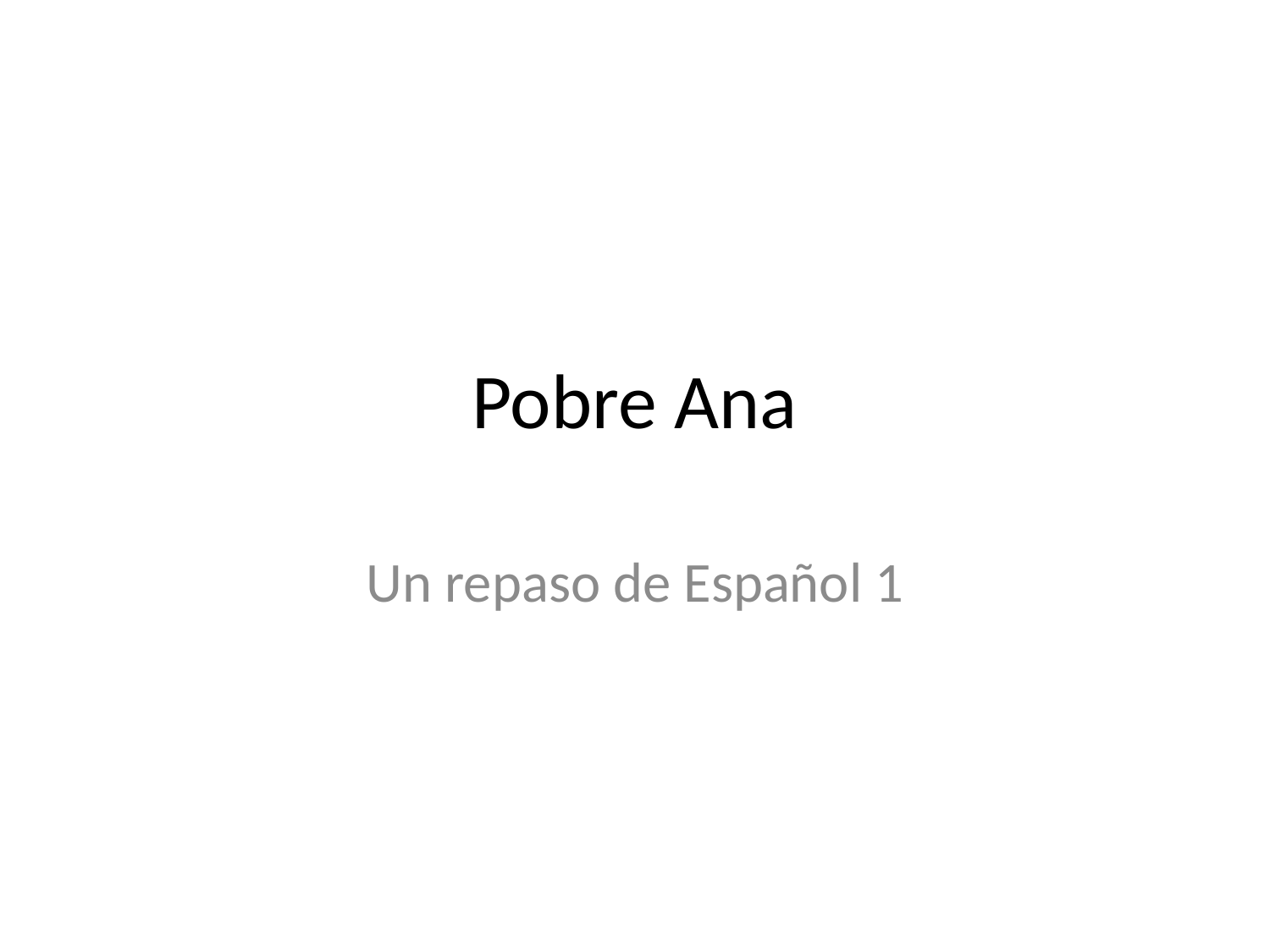

# Pobre Ana
Un repaso de Español 1